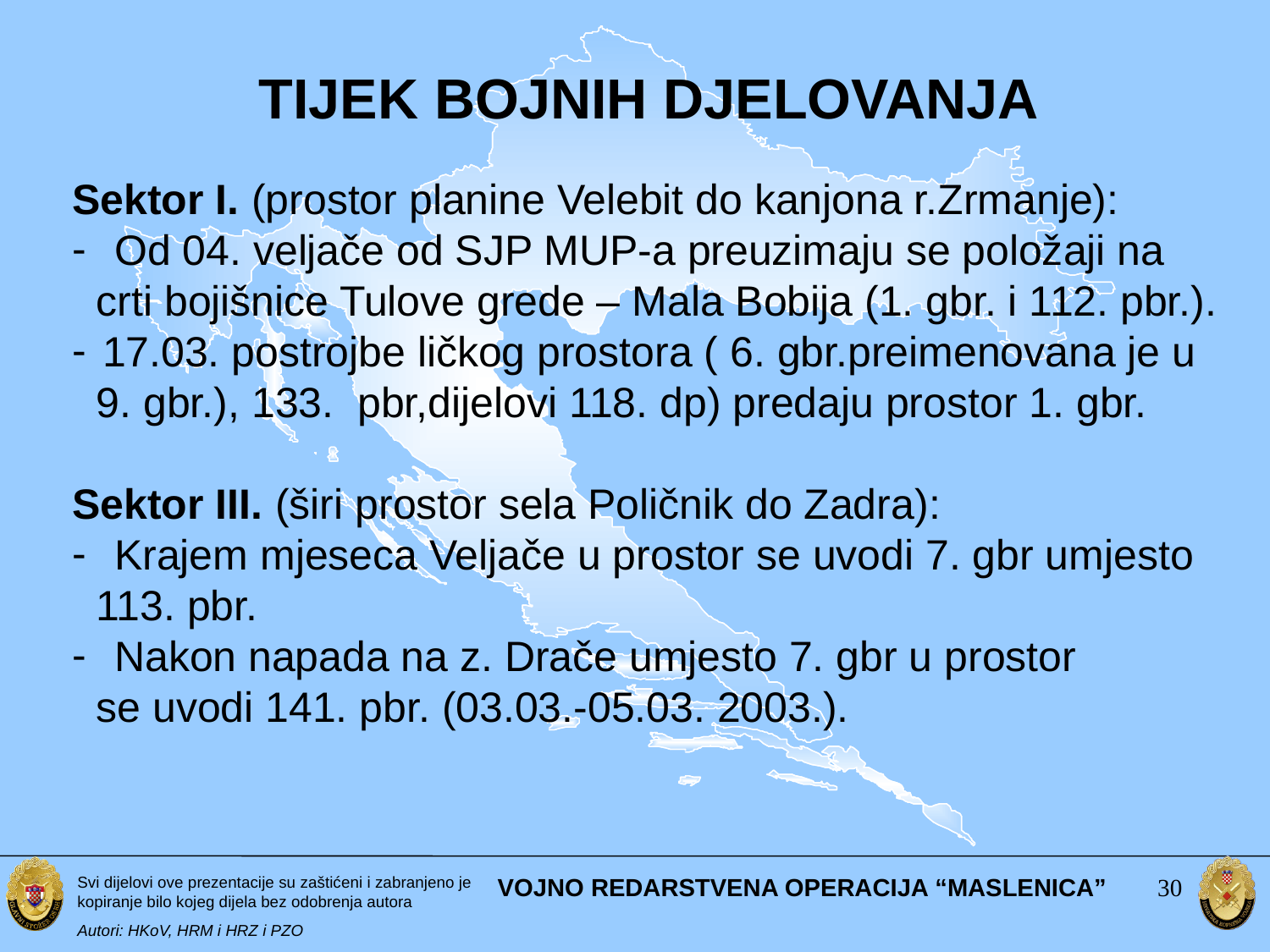

TIJEK BOJNIH DJELOVANJA
Sektor I. (prostor planine Velebit do kanjona r.Zrmanje):
 Od 04. veljače od SJP MUP-a preuzimaju se položaji na
  crti bojišnice Tulove grede – Mala Bobija (1. gbr. i 112. pbr.).
17.03. postrojbe ličkog prostora ( 6. gbr.preimenovana je u
  9. gbr.), 133.  pbr,dijelovi 118. dp) predaju prostor 1. gbr.

Sektor III. (širi prostor sela Poličnik do Zadra):
 Krajem mjeseca Veljače u prostor se uvodi 7. gbr umjesto
  113. pbr.
 Nakon napada na z. Drače umjesto 7. gbr u prostor
  se uvodi 141. pbr. (03.03.-05.03. 2003.).

VOJNO REDARSTVENA OPERACIJA “MASLENICA”